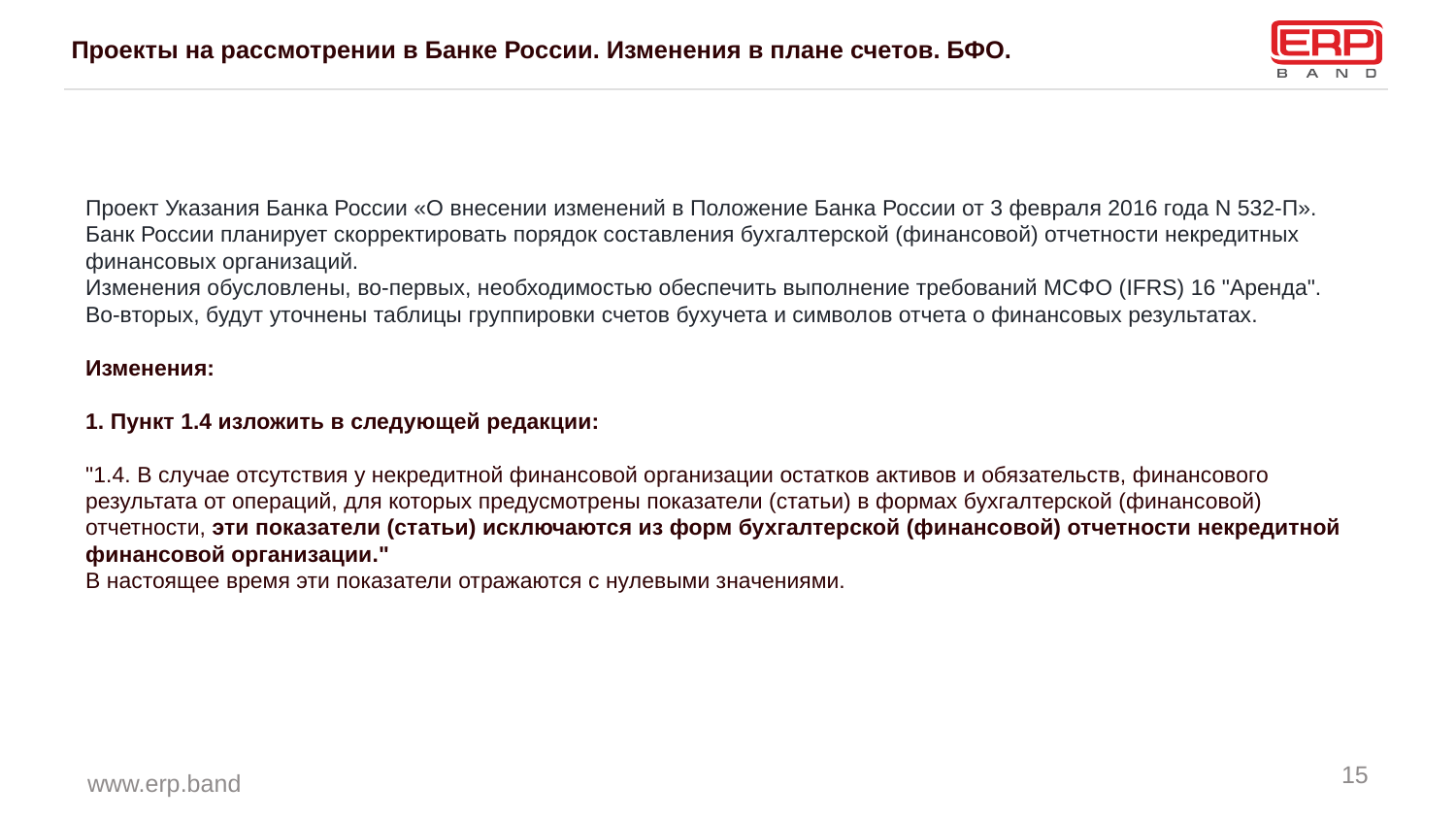

# Проекты на рассмотрении в Банке России. Изменения в плане счетов. БФО.
Проект Указания Банка России «О внесении изменений в Положение Банка России от 3 февраля 2016 года N 532-П».
Банк России планирует скорректировать порядок составления бухгалтерской (финансовой) отчетности некредитных финансовых организаций.
Изменения обусловлены, во-первых, необходимостью обеспечить выполнение требований МСФО (IFRS) 16 "Аренда".
Во-вторых, будут уточнены таблицы группировки счетов бухучета и символов отчета о финансовых результатах.

Изменения:

1. Пункт 1.4 изложить в следующей редакции:

"1.4. В случае отсутствия у некредитной финансовой организации остатков активов и обязательств, финансового результата от операций, для которых предусмотрены показатели (статьи) в формах бухгалтерской (финансовой) отчетности, эти показатели (статьи) исключаются из форм бухгалтерской (финансовой) отчетности некредитной финансовой организации."
В настоящее время эти показатели отражаются с нулевыми значениями.

15